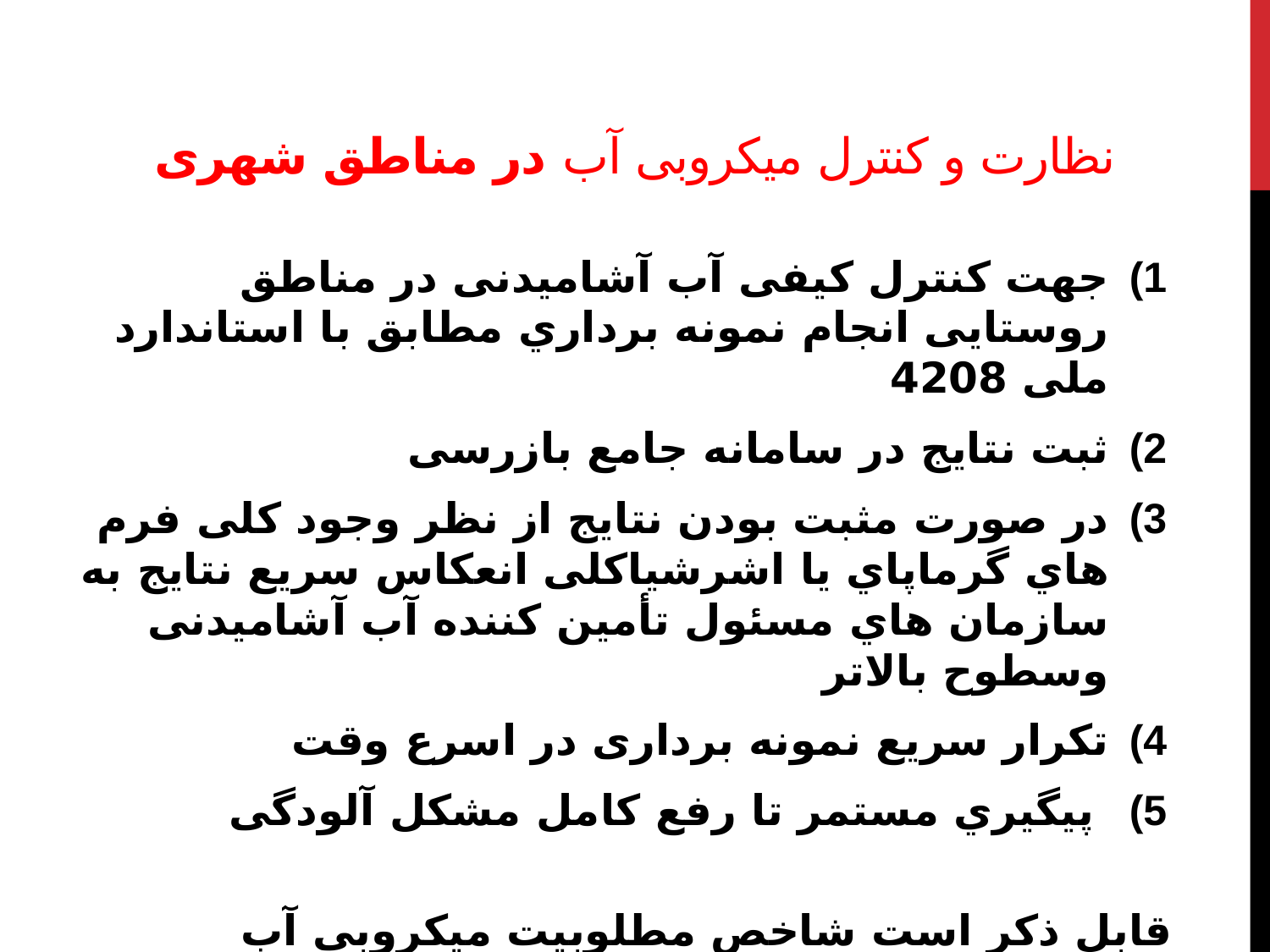

# نظارت و کنترل میکروبی آب در مناطق شهری
جهت کنترل کیفی آب آشامیدنی در مناطق روستایی انجام نمونه برداري مطابق با استاندارد ملی 4208
ثبت نتایج در سامانه جامع بازرسی
در صورت مثبت بودن نتایج از نظر وجود کلی فرم هاي گرماپاي یا اشرشیاکلی انعکاس سریع نتایج به سازمان هاي مسئول تأمین کننده آب آشامیدنی وسطوح بالاتر
تکرار سریع نمونه برداری در اسرع وقت
 پیگیري مستمر تا رفع کامل مشکل آلودگی
قابل ذکر است شاخص مطلوبیت میکروبی آب آشامیدنی بر اساس باکتري هاي گروه کلیفرم گرماپاي یا اشرشیا کلی باشد